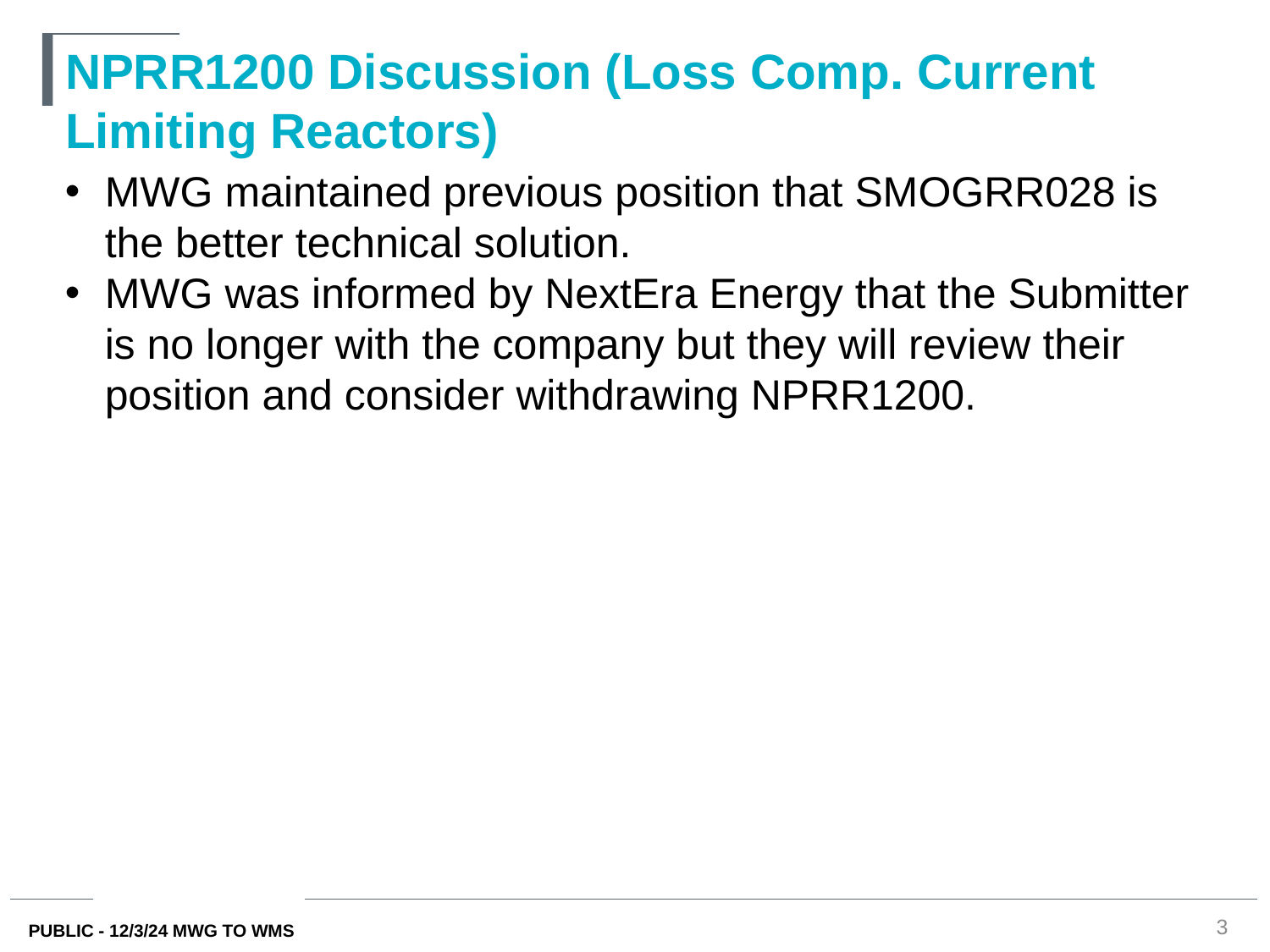

# NPRR1200 Discussion (Loss Comp. Current Limiting Reactors)
MWG maintained previous position that SMOGRR028 is the better technical solution.
MWG was informed by NextEra Energy that the Submitter is no longer with the company but they will review their position and consider withdrawing NPRR1200.

3
PUBLIC - 12/3/24 MWG TO WMS